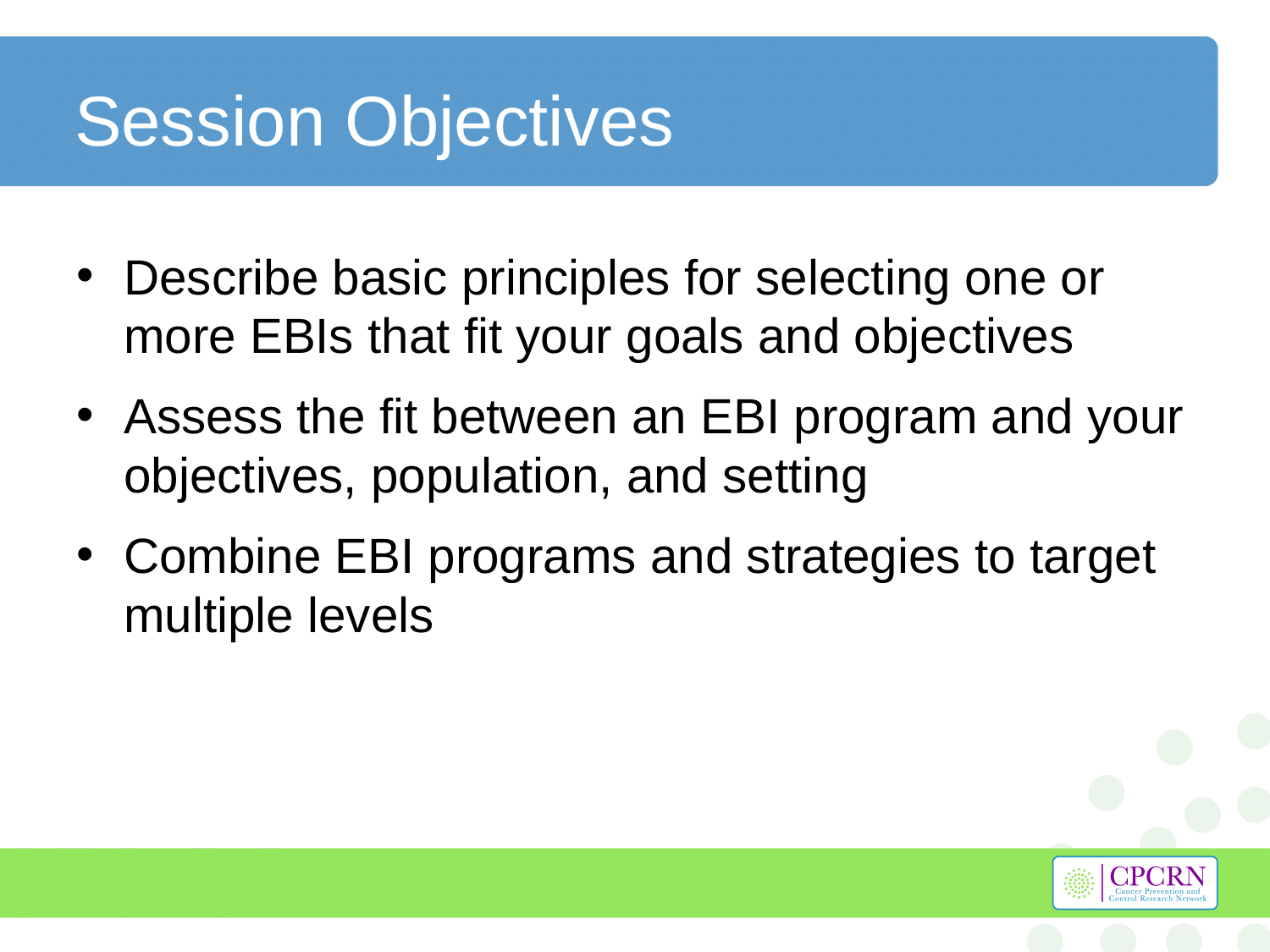

# Session Objectives

Describe basic principles for selecting one or more EBIs that fit your goals and objectives
Assess the fit between an EBI program and your objectives, population, and setting
Combine EBI programs and strategies to target multiple levels